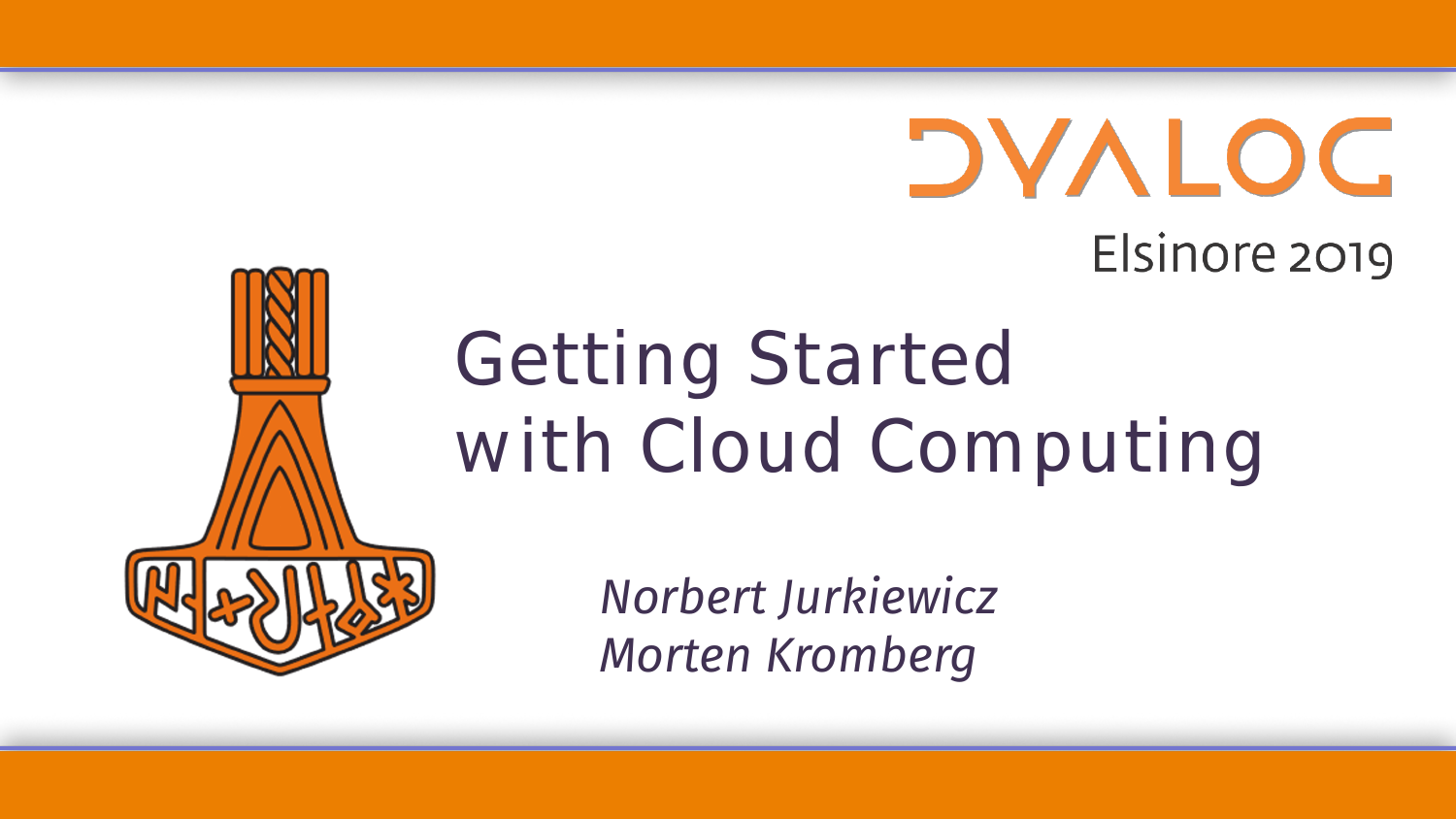

# Getting Started with Cloud Computing
Norbert Jurkiewicz
Morten Kromberg